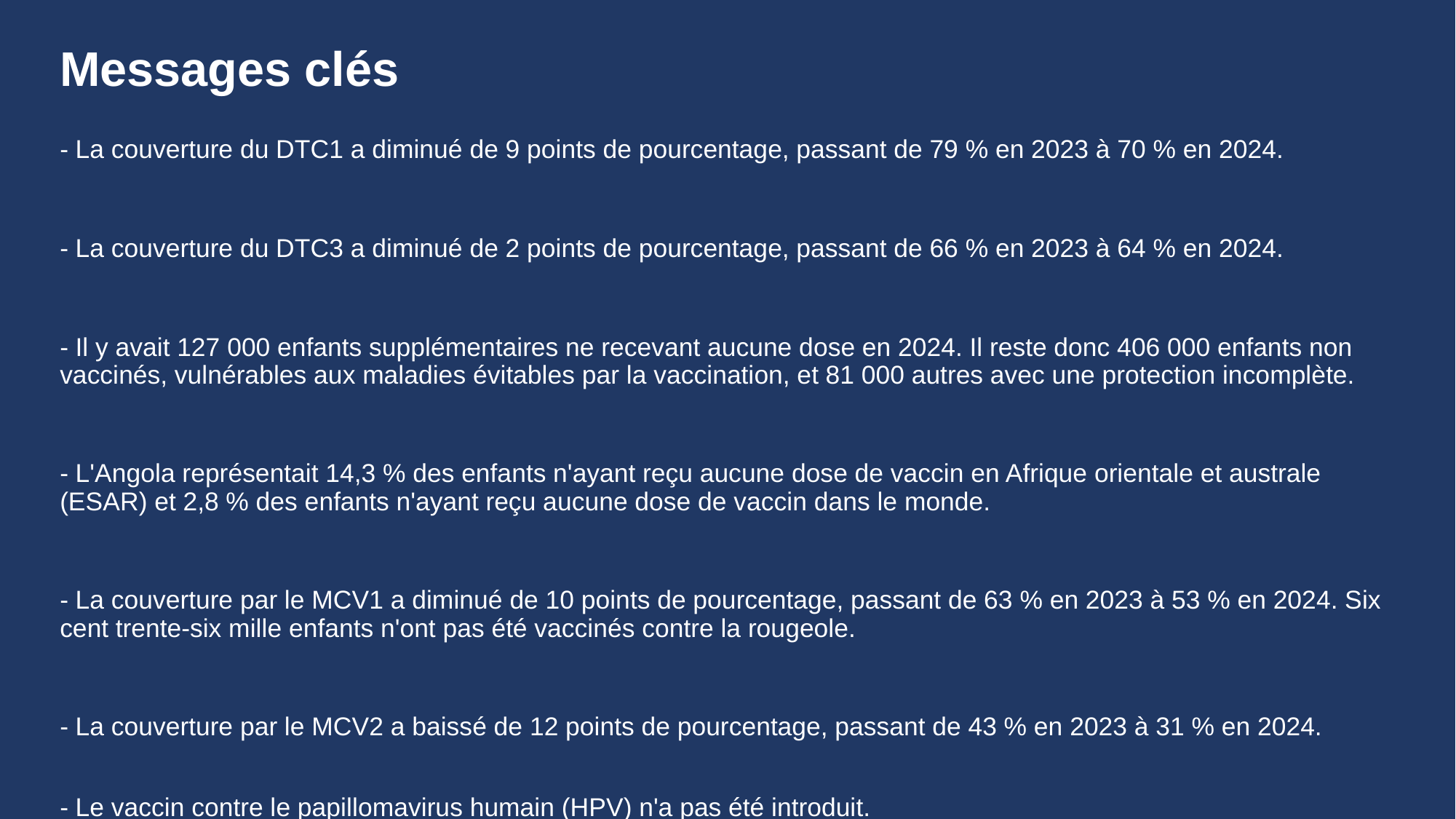

# Messages clés
- La couverture du DTC1 a diminué de 9 points de pourcentage, passant de 79 % en 2023 à 70 % en 2024.

- La couverture du DTC3 a diminué de 2 points de pourcentage, passant de 66 % en 2023 à 64 % en 2024.

- Il y avait 127 000 enfants supplémentaires ne recevant aucune dose en 2024. Il reste donc 406 000 enfants non vaccinés, vulnérables aux maladies évitables par la vaccination, et 81 000 autres avec une protection incomplète.

- L'Angola représentait 14,3 % des enfants n'ayant reçu aucune dose de vaccin en Afrique orientale et australe (ESAR) et 2,8 % des enfants n'ayant reçu aucune dose de vaccin dans le monde.

- La couverture par le MCV1 a diminué de 10 points de pourcentage, passant de 63 % en 2023 à 53 % en 2024. Six cent trente-six mille enfants n'ont pas été vaccinés contre la rougeole.

- La couverture par le MCV2 a baissé de 12 points de pourcentage, passant de 43 % en 2023 à 31 % en 2024.

- Le vaccin contre le papillomavirus humain (HPV) n'a pas été introduit.